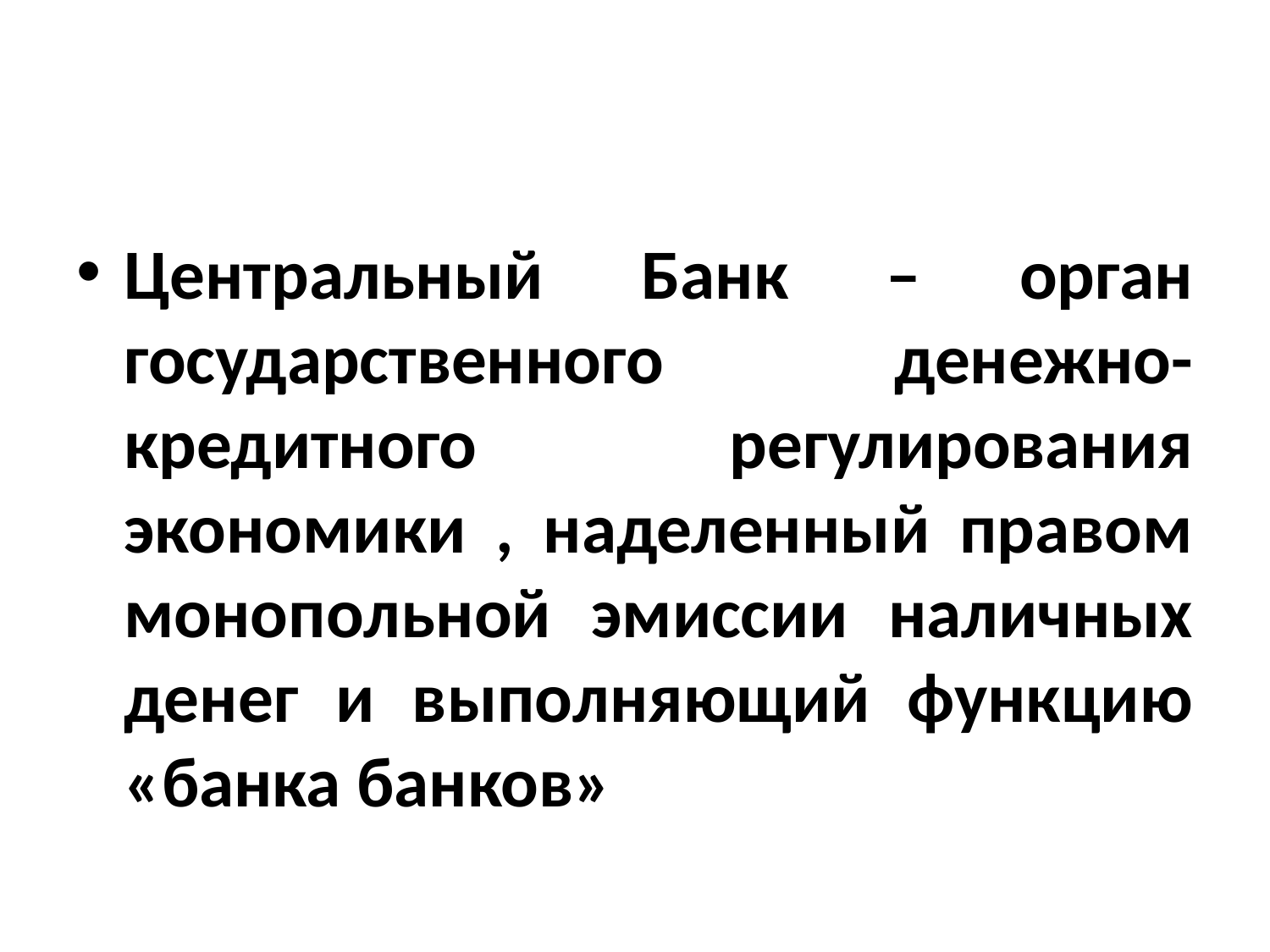

#
Центральный Банк – орган государственного денежно-кредитного регулирования экономики , наделенный правом монопольной эмиссии наличных денег и выполняющий функцию «банка банков»